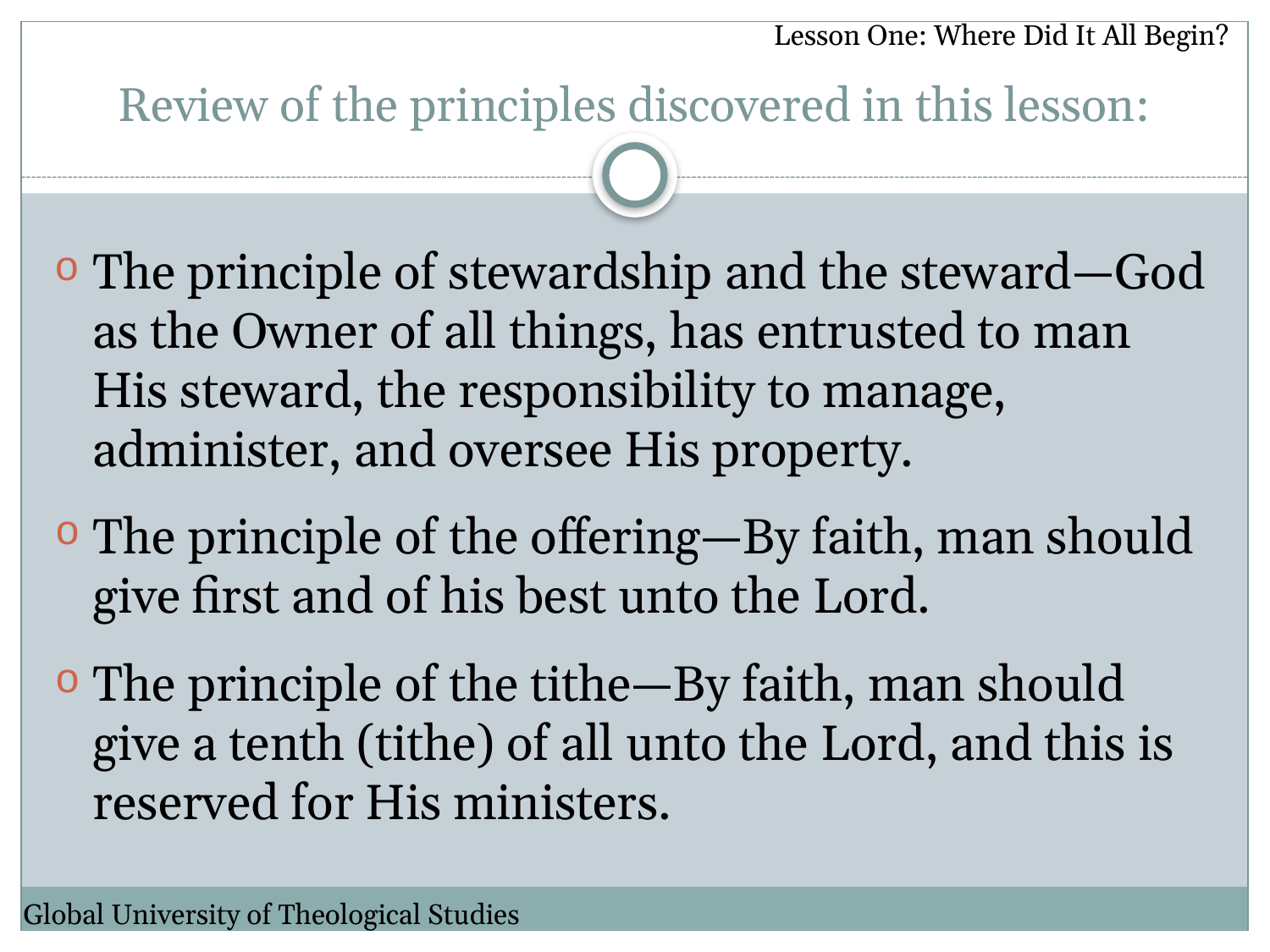

Lesson One: Where Did It All Begin?
# Review of the principles discovered in this lesson:
The principle of stewardship and the steward—God as the Owner of all things, has entrusted to man His steward, the responsibility to manage, administer, and oversee His property.
The principle of the offering—By faith, man should give first and of his best unto the Lord.
The principle of the tithe—By faith, man should give a tenth (tithe) of all unto the Lord, and this is reserved for His ministers.
Global University of Theological Studies